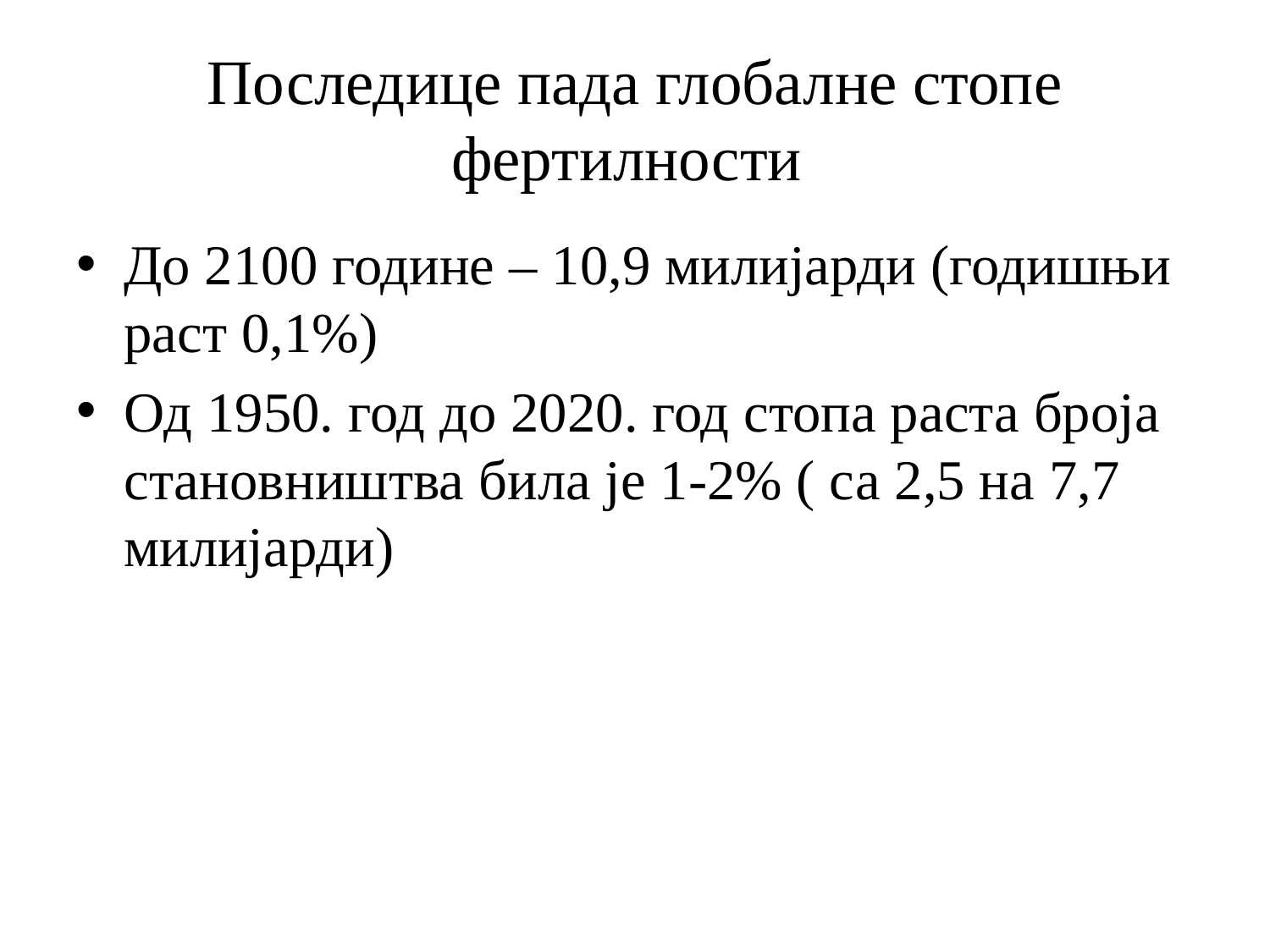

# Последице пада глобалне стопе фертилности
До 2100 године – 10,9 милијарди (годишњи раст 0,1%)
Од 1950. год до 2020. год стопа раста броја становништва била је 1-2% ( са 2,5 на 7,7 милијарди)